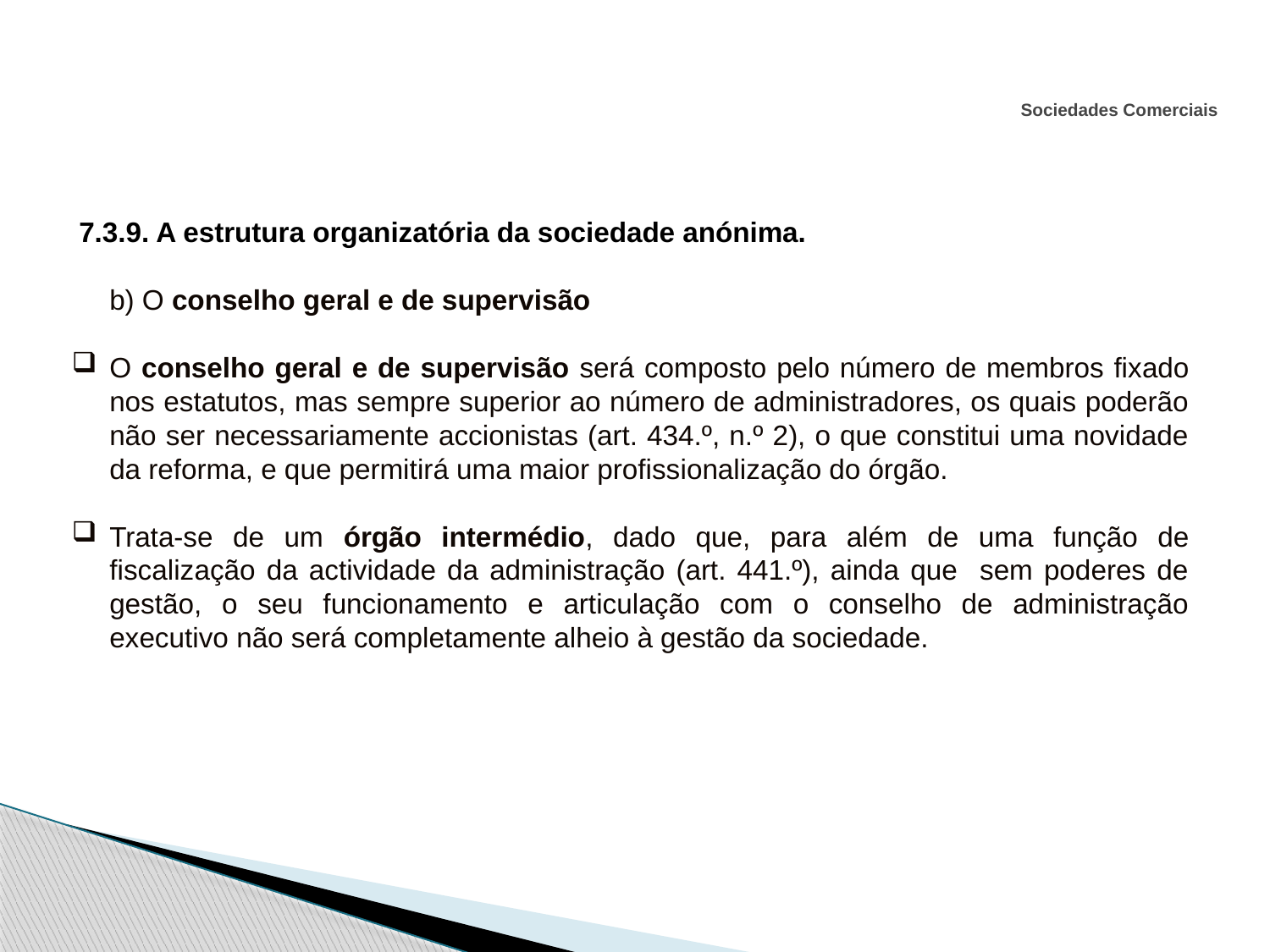

# Sociedades Comerciais
 7.3.9. A estrutura organizatória da sociedade anónima.

	b) O conselho geral e de supervisão

O conselho geral e de supervisão será composto pelo número de membros fixado nos estatutos, mas sempre superior ao número de administradores, os quais poderão não ser necessariamente accionistas (art. 434.º, n.º 2), o que constitui uma novidade da reforma, e que permitirá uma maior profissionalização do órgão.

Trata-se de um órgão intermédio, dado que, para além de uma função de fiscalização da actividade da administração (art. 441.º), ainda que  sem poderes de gestão, o seu funcionamento e articulação com o conselho de administração executivo não será completamente alheio à gestão da sociedade.